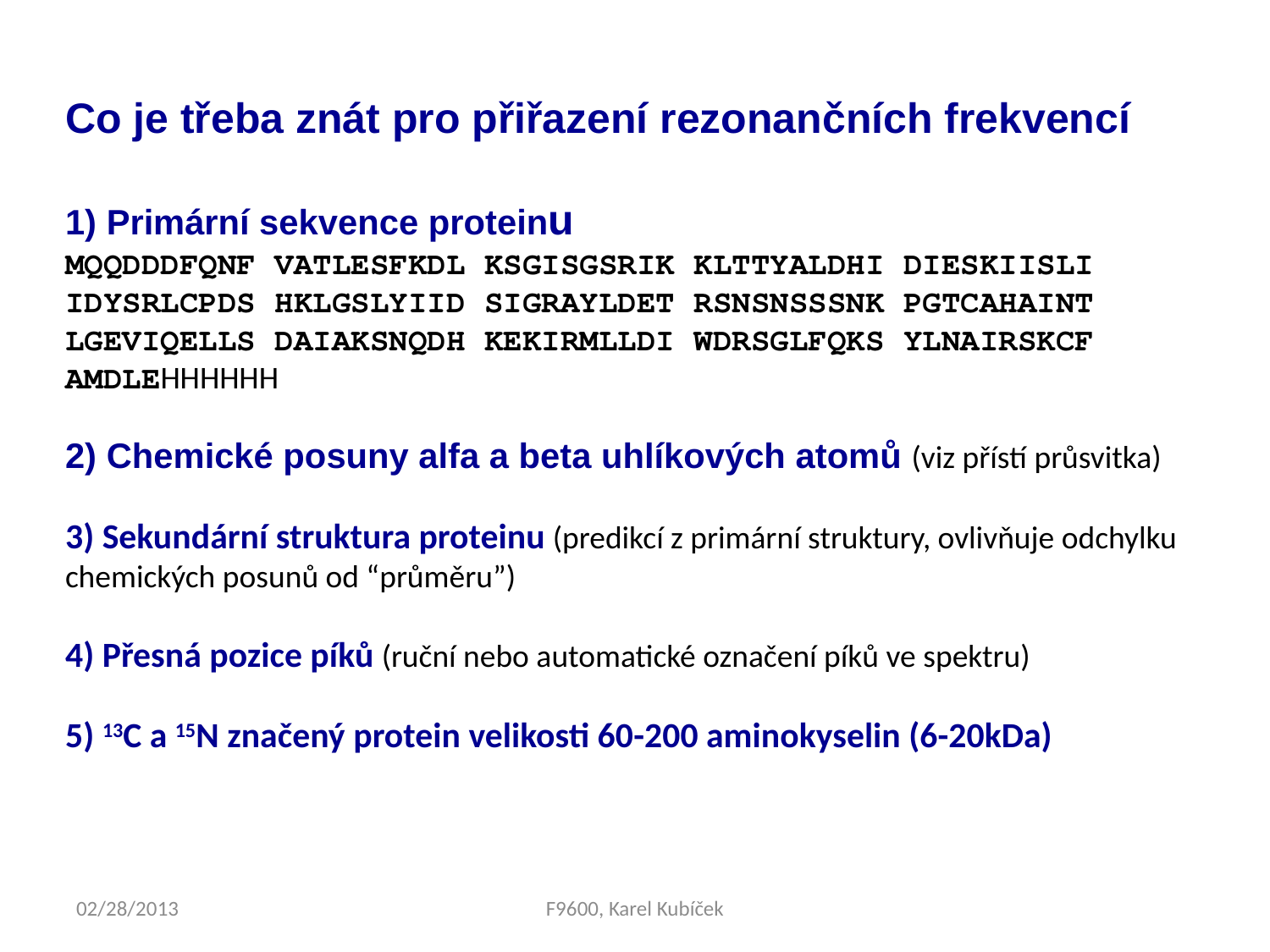

Co je třeba znát pro přiřazení rezonančních frekvencí

1) Primární sekvence proteinu
MQQDDDFQNF VATLESFKDL KSGISGSRIK KLTTYALDHI DIESKIISLI IDYSRLCPDS HKLGSLYIID SIGRAYLDET RSNSNSSSNK PGTCAHAINT LGEVIQELLS DAIAKSNQDH KEKIRMLLDI WDRSGLFQKS YLNAIRSKCF AMDLEHHHHHH

2) Chemické posuny alfa a beta uhlíkových atomů (viz přístí průsvitka)

3) Sekundární struktura proteinu (predikcí z primární struktury, ovlivňuje odchylku chemických posunů od “průměru”)

4) Přesná pozice píků (ruční nebo automatické označení píků ve spektru)

5) 13C a 15N značený protein velikosti 60-200 aminokyselin (6-20kDa)
02/28/2013
F9600, Karel Kubíček